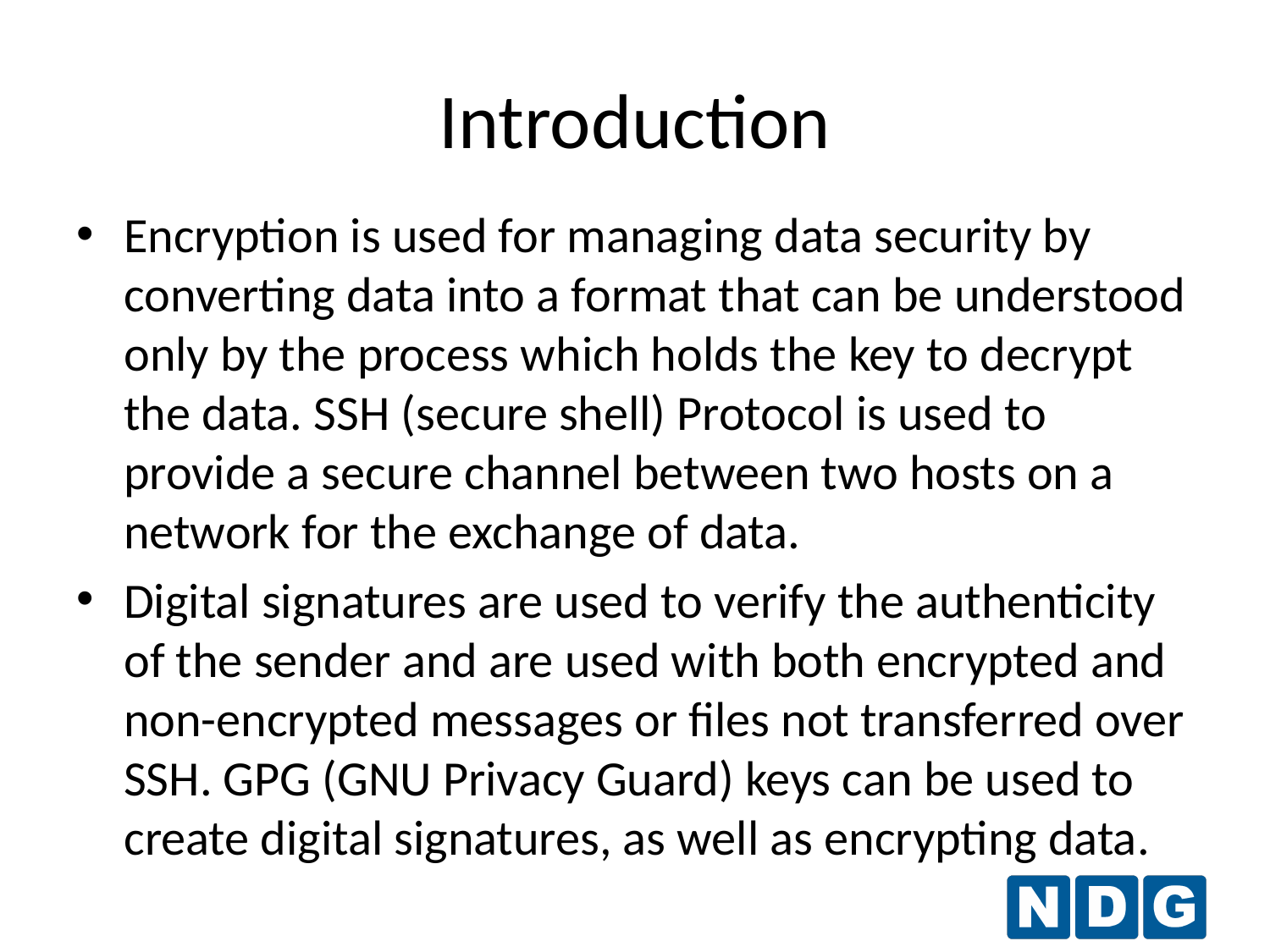

# Introduction
Encryption is used for managing data security by converting data into a format that can be understood only by the process which holds the key to decrypt the data. SSH (secure shell) Protocol is used to provide a secure channel between two hosts on a network for the exchange of data.
Digital signatures are used to verify the authenticity of the sender and are used with both encrypted and non-encrypted messages or files not transferred over SSH. GPG (GNU Privacy Guard) keys can be used to create digital signatures, as well as encrypting data.